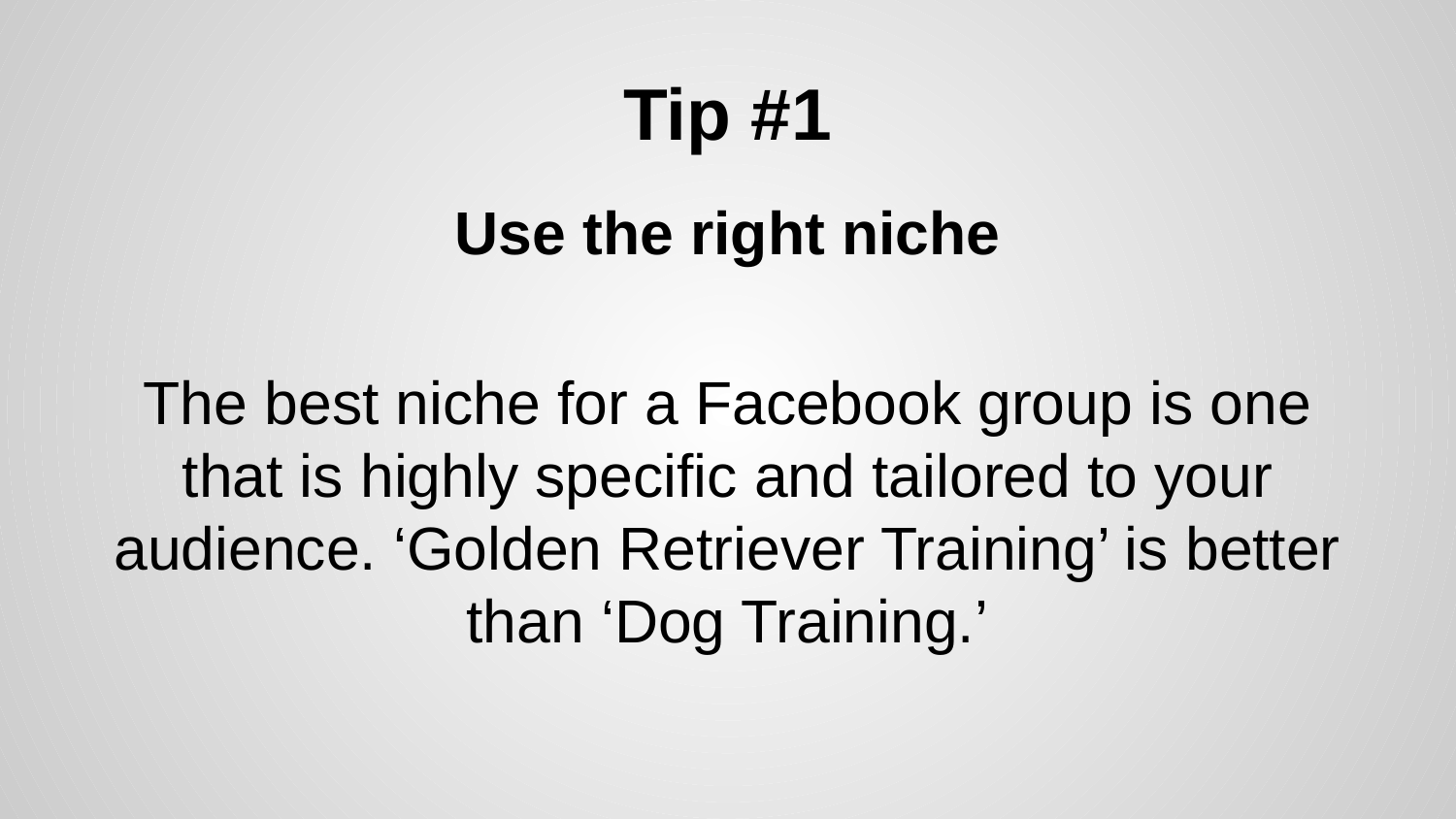

# Tip #1
Use the right niche

The best niche for a Facebook group is one that is highly specific and tailored to your audience. ‘Golden Retriever Training’ is better than ‘Dog Training.’